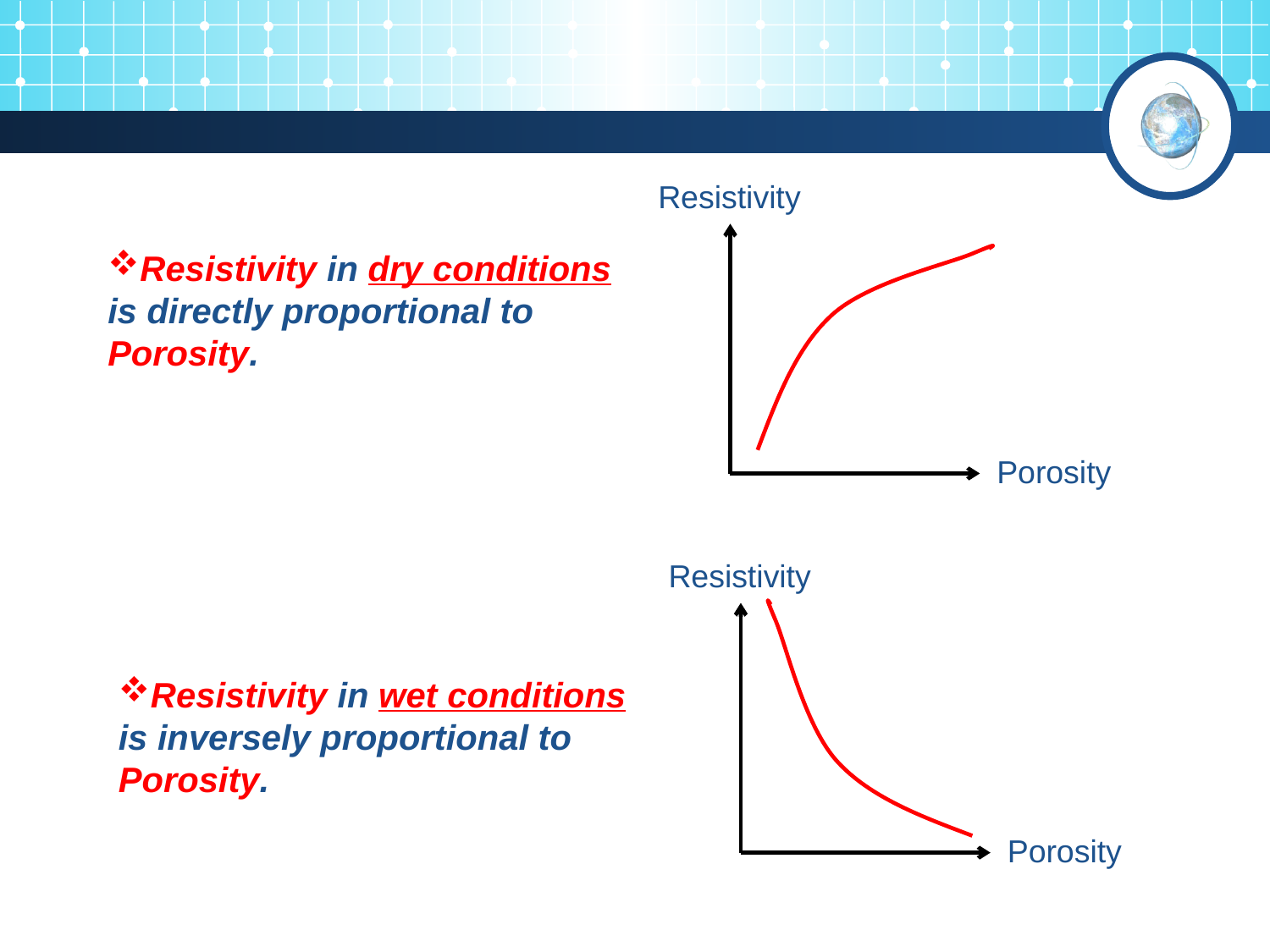

Resistivity

Porosity
Resistivity in dry conditions is directly proportional to Porosity.
Resistivity

Resistivity in wet conditions is inversely proportional to Porosity.
Porosity